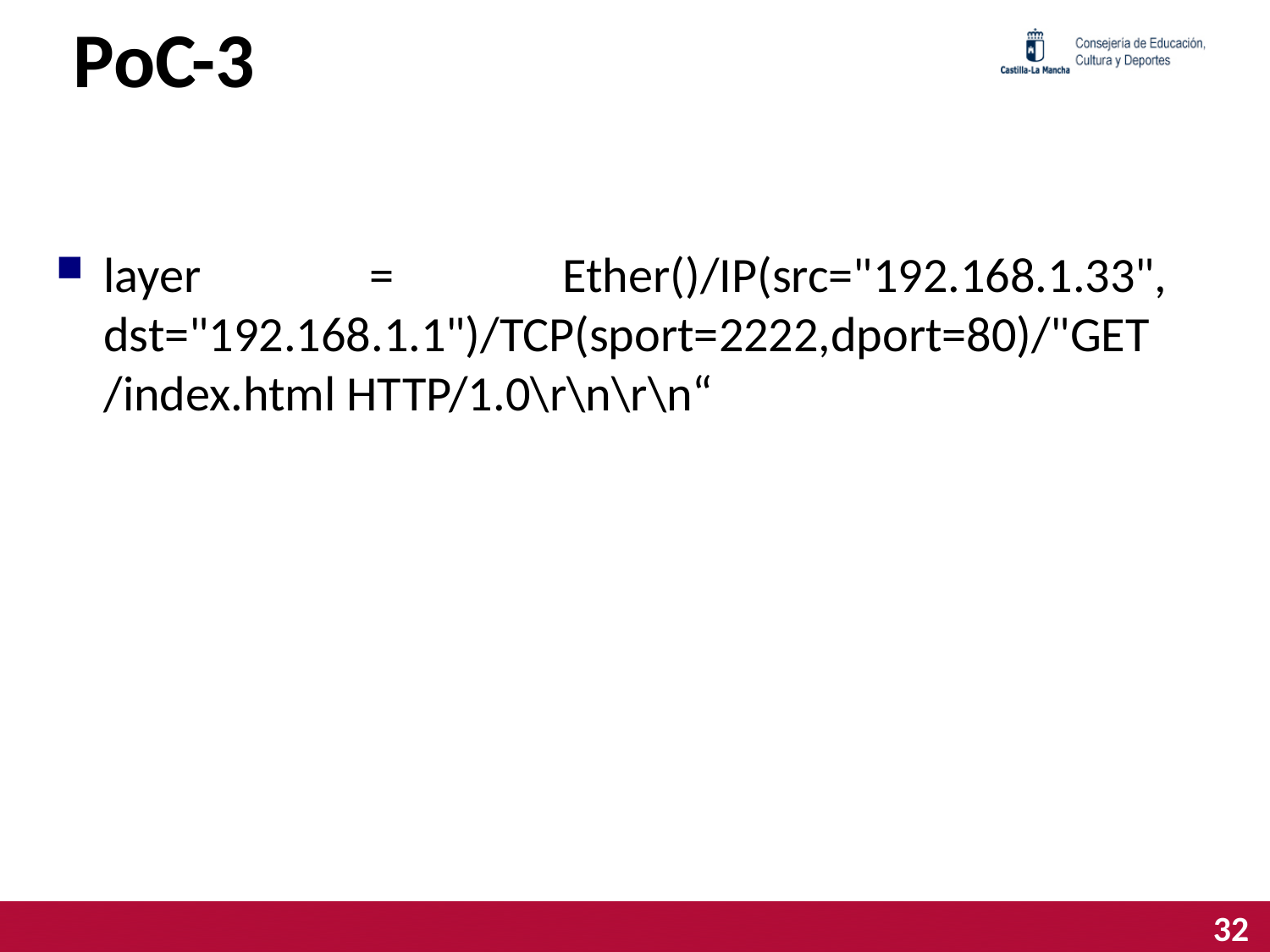

# PoC-3

layer = Ether()/IP(src="192.168.1.33", dst="192.168.1.1")/TCP(sport=2222,dport=80)/"GET /index.html HTTP/1.0\r\n\r\n“